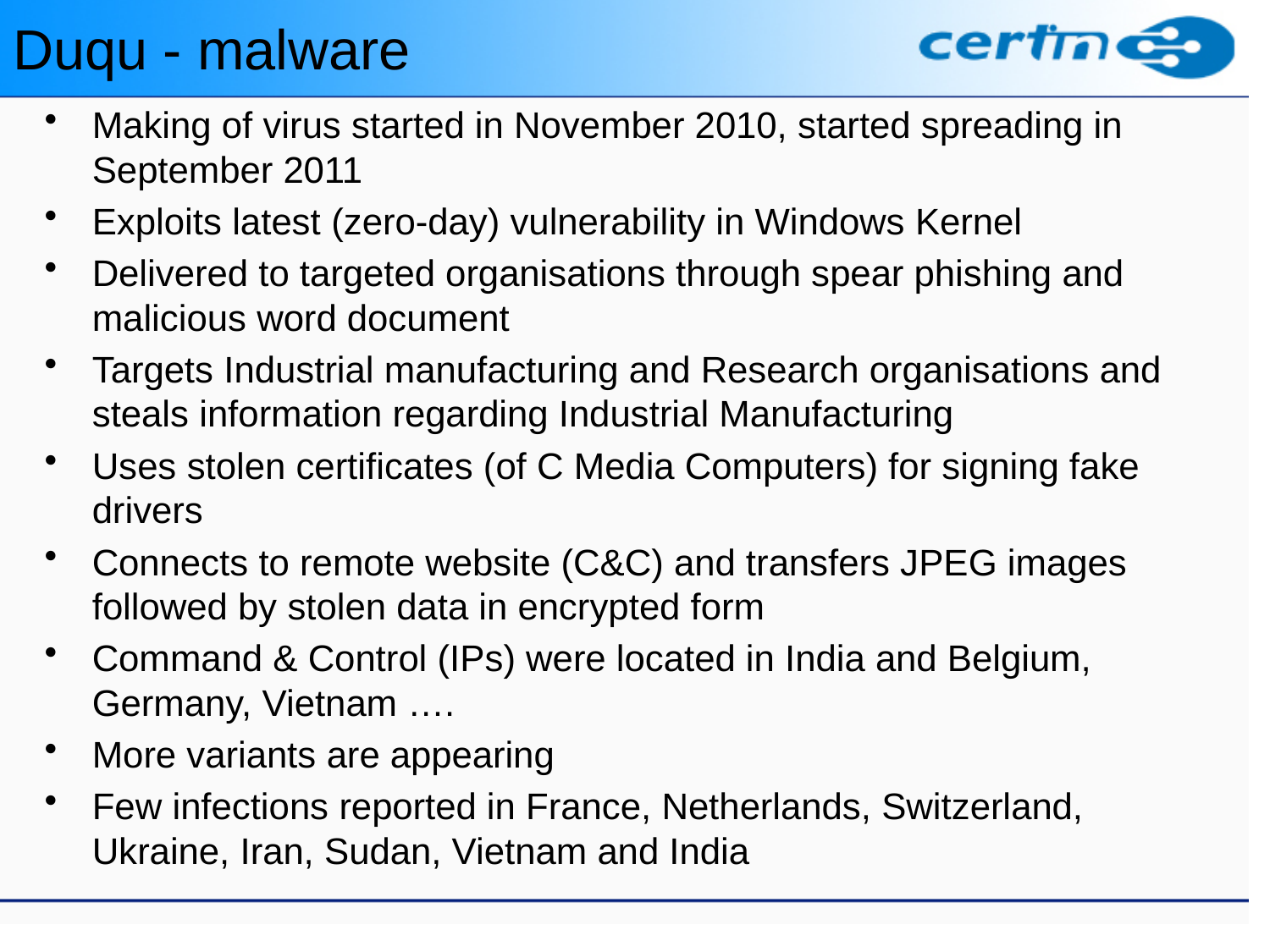

# Duqu - malware
Making of virus started in November 2010, started spreading in September 2011
Exploits latest (zero-day) vulnerability in Windows Kernel
Delivered to targeted organisations through spear phishing and malicious word document
Targets Industrial manufacturing and Research organisations and steals information regarding Industrial Manufacturing
Uses stolen certificates (of C Media Computers) for signing fake drivers
Connects to remote website (C&C) and transfers JPEG images followed by stolen data in encrypted form
Command & Control (IPs) were located in India and Belgium, Germany, Vietnam ….
More variants are appearing
Few infections reported in France, Netherlands, Switzerland, Ukraine, Iran, Sudan, Vietnam and India